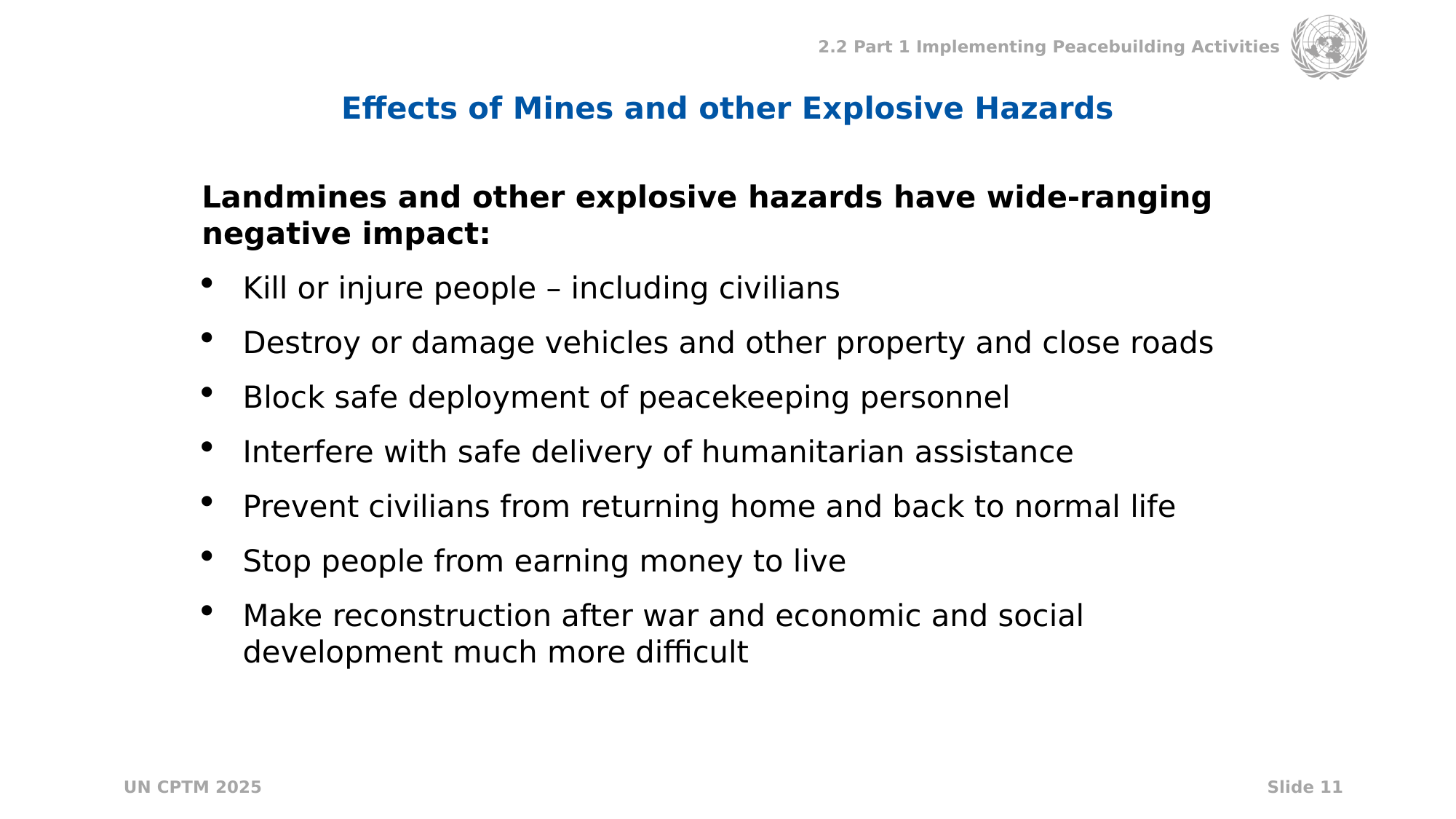

Effects of Mines and other Explosive Hazards
Landmines and other explosive hazards have wide-ranging negative impact:
Kill or injure people – including civilians
Destroy or damage vehicles and other property and close roads
Block safe deployment of peacekeeping personnel
Interfere with safe delivery of humanitarian assistance
Prevent civilians from returning home and back to normal life
Stop people from earning money to live
Make reconstruction after war and economic and social development much more difficult